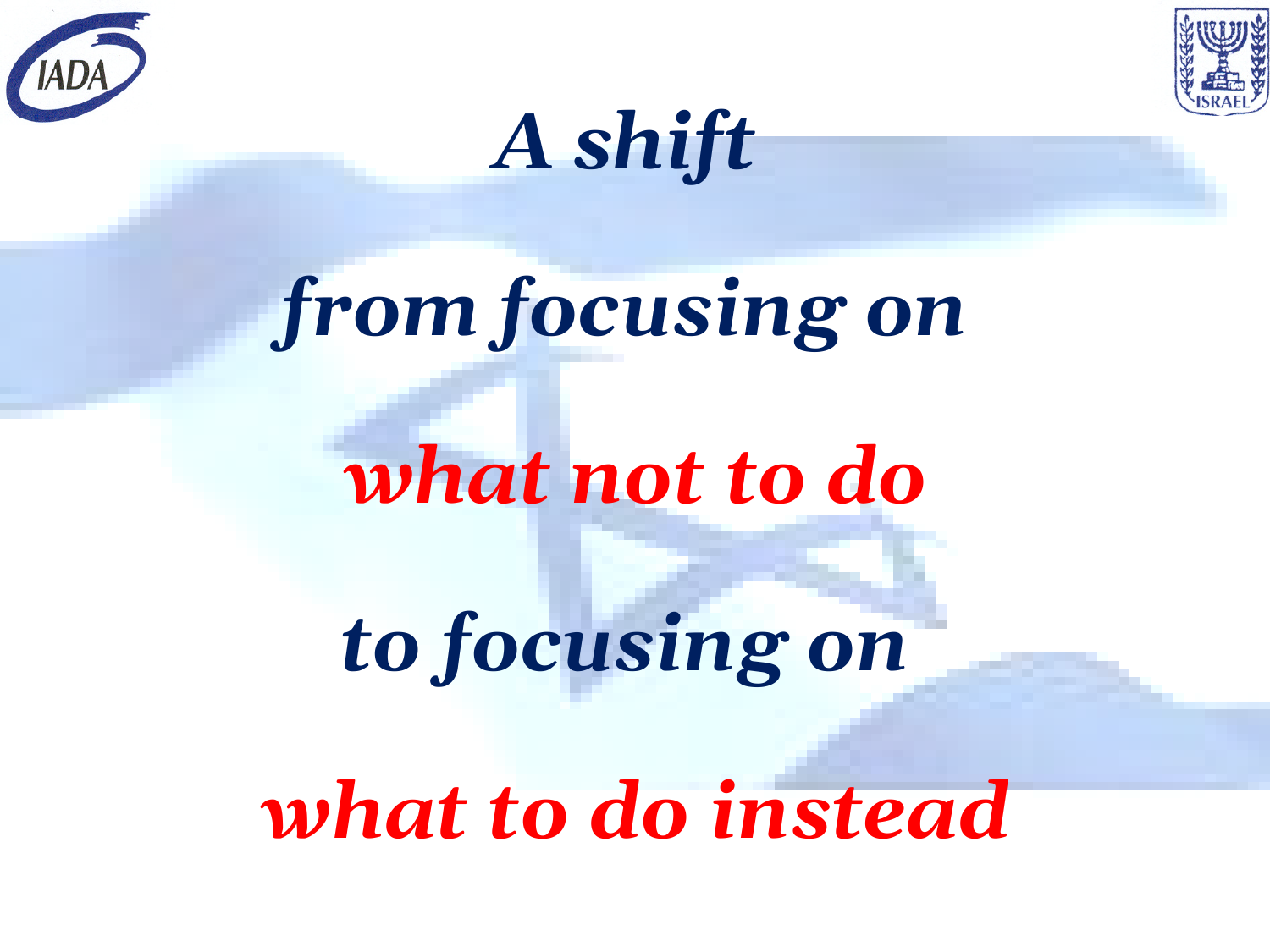

# A shift from focusing on what not to do to focusing on what to do instead